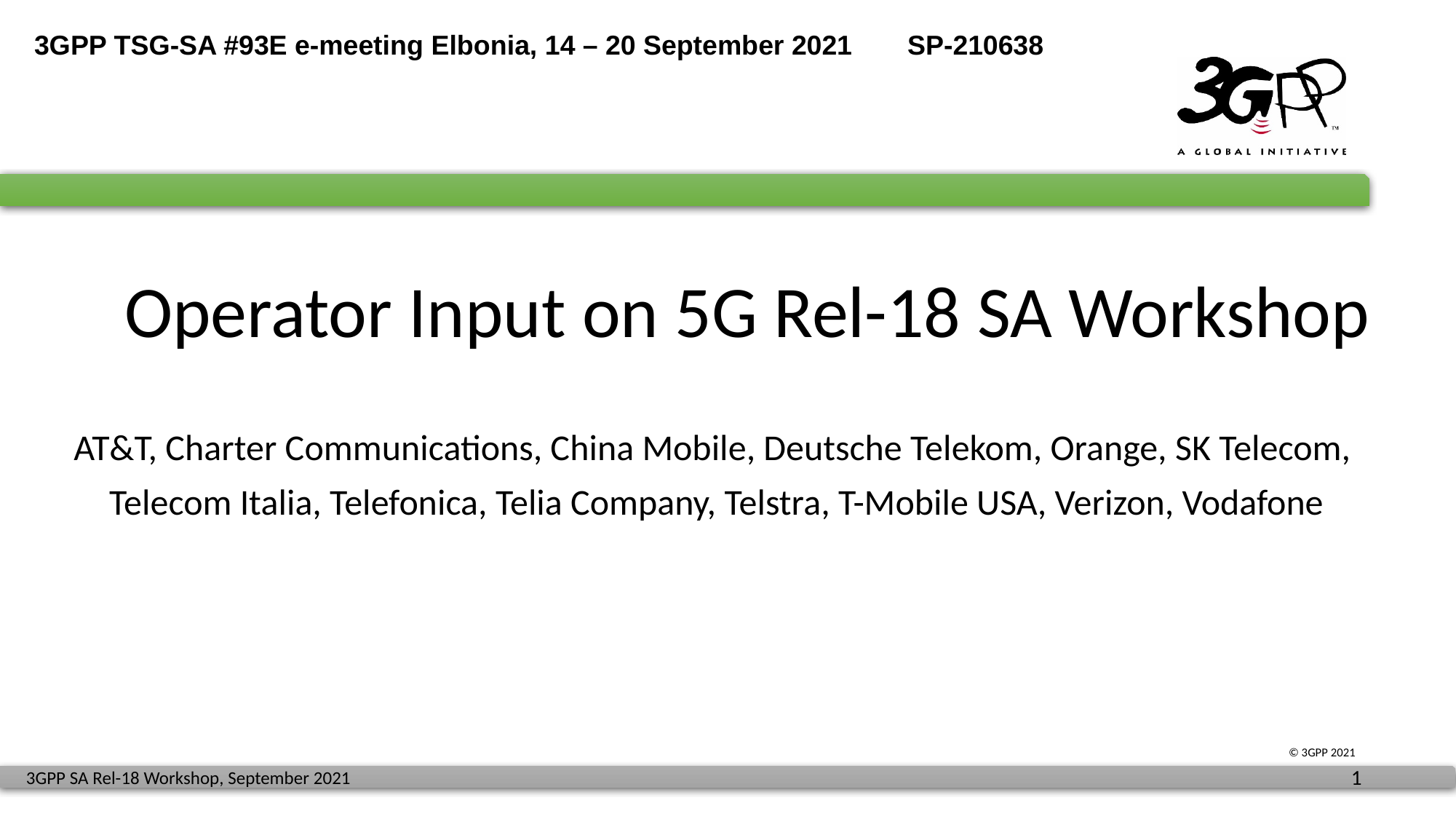

# Operator Input on 5G Rel-18 SA Workshop
AT&T, Charter Communications, China Mobile, Deutsche Telekom, Orange, SK Telecom,
Telecom Italia, Telefonica, Telia Company, Telstra, T-Mobile USA, Verizon, Vodafone